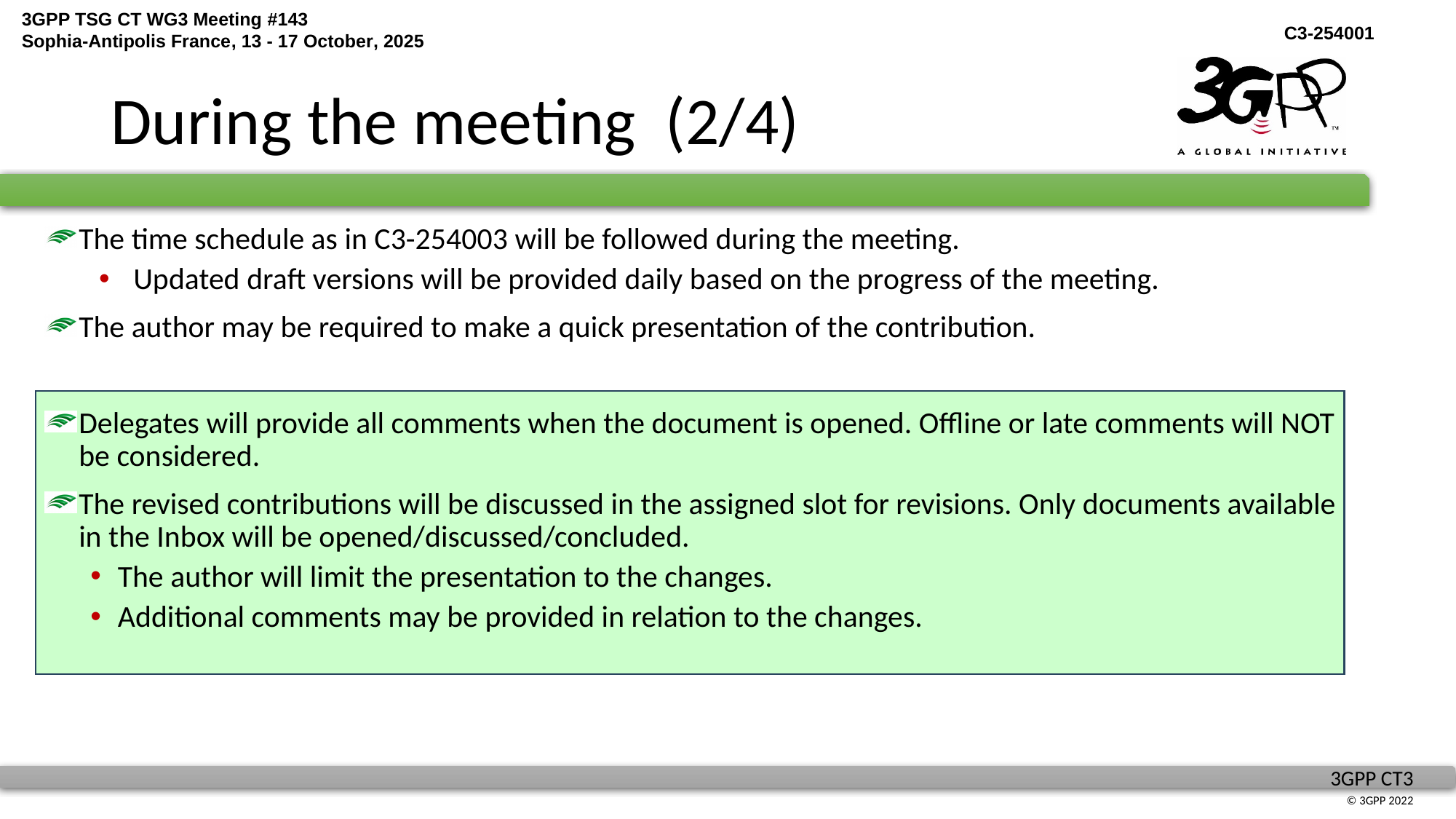

# During the meeting  (2/4)
The time schedule as in C3-254003 will be followed during the meeting.
Updated draft versions will be provided daily based on the progress of the meeting.
The author may be required to make a quick presentation of the contribution.

Delegates will provide all comments when the document is opened. Offline or late comments will NOT be considered.
The revised contributions will be discussed in the assigned slot for revisions. Only documents available in the Inbox will be opened/discussed/concluded.
The author will limit the presentation to the changes.
Additional comments may be provided in relation to the changes.